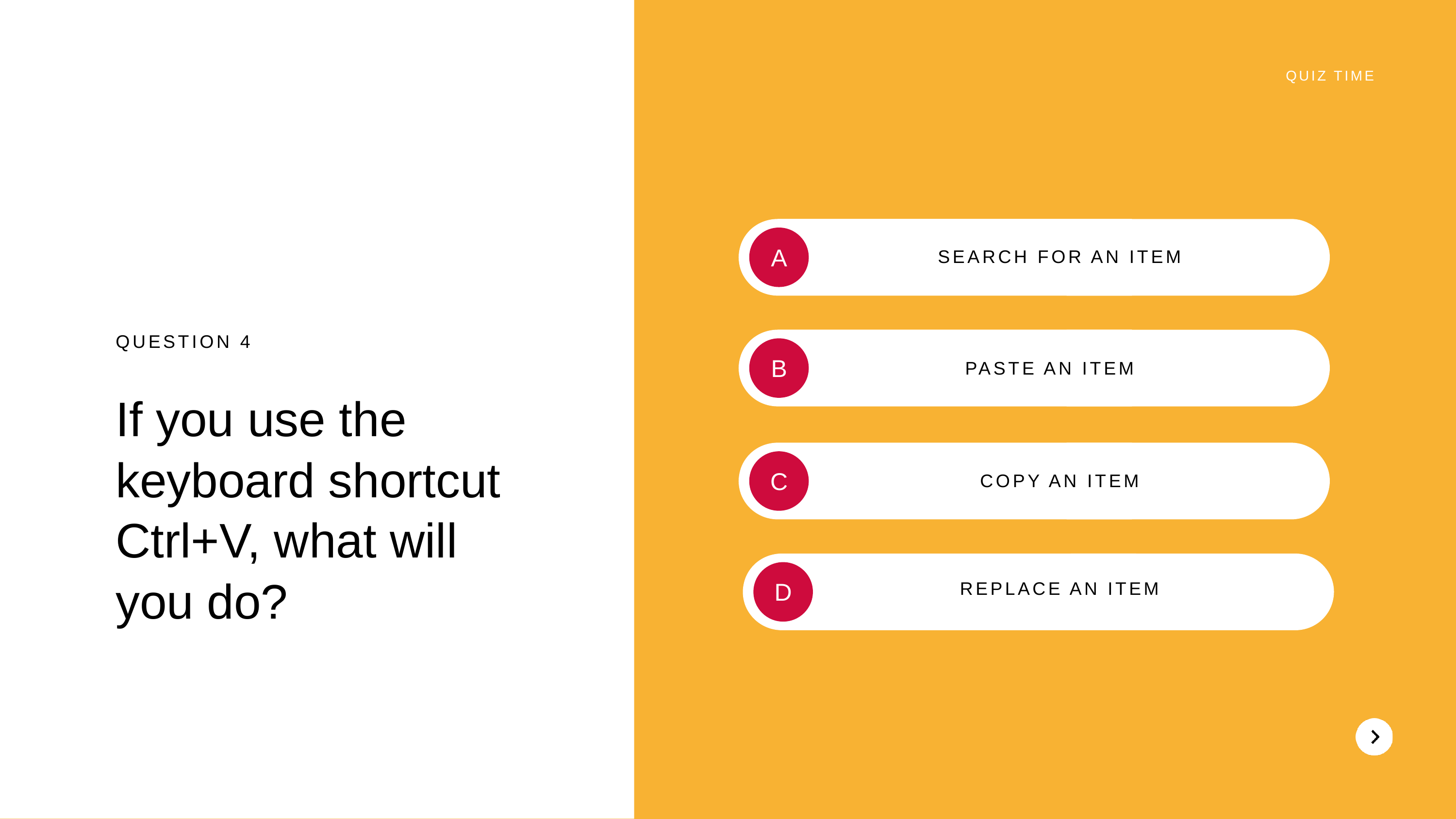

QUIZ TIME

A
SEARCH FOR AN ITEM

QUESTION 4
If you use the keyboard shortcut Ctrl+V, what will you do?

B
PASTE AN ITEM

C
COPY AN ITEM

D
REPLACE AN ITEM